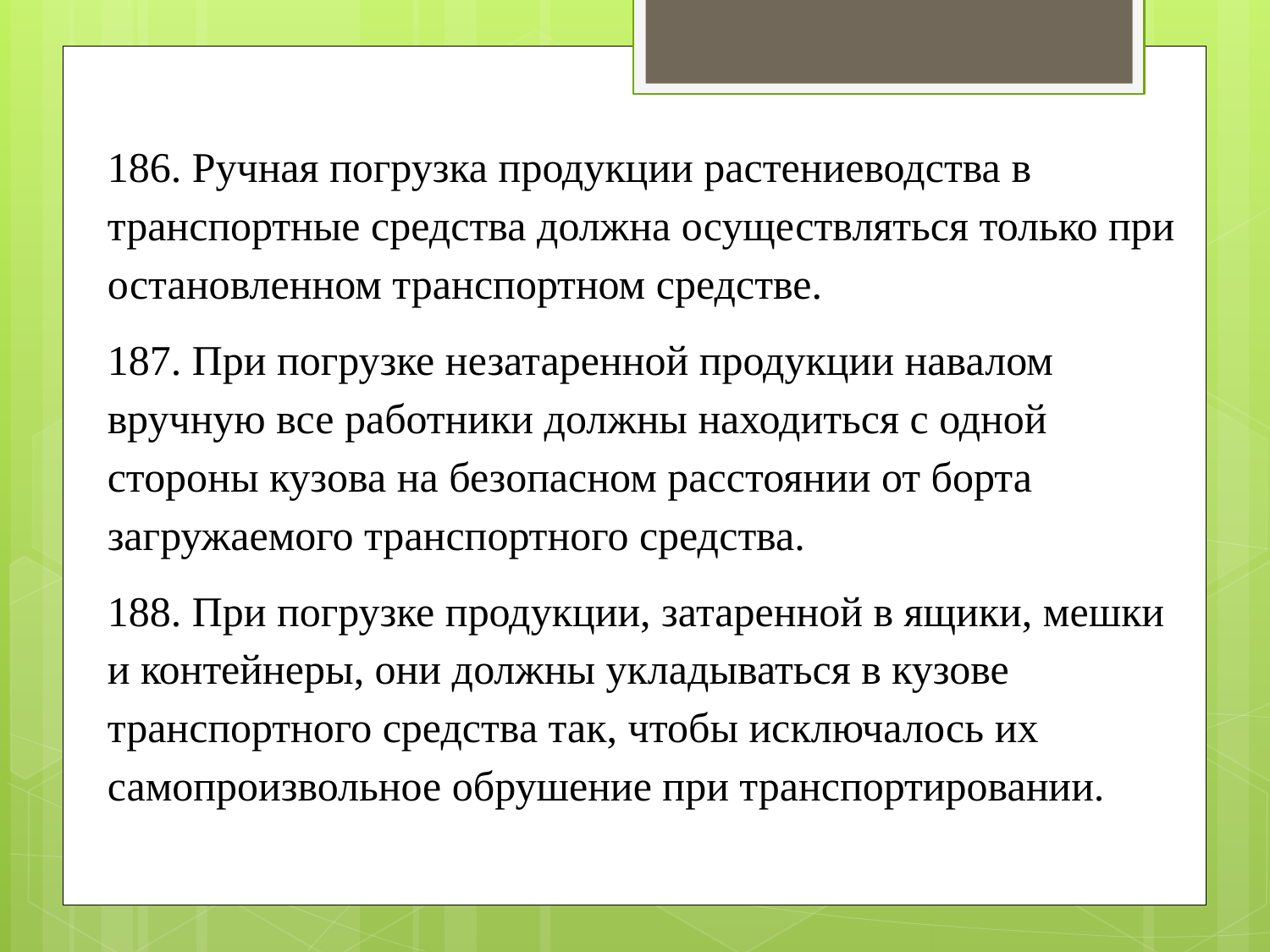

186. Ручная погрузка продукции растениеводства в транспортные средства должна осуществляться только при остановленном транспортном средстве.
187. При погрузке незатаренной продукции навалом вручную все работники должны находиться с одной стороны кузова на безопасном расстоянии от борта загружаемого транспортного средства.
188. При погрузке продукции, затаренной в ящики, мешки и контейнеры, они должны укладываться в кузове транспортного средства так, чтобы исключалось их самопроизвольное обрушение при транспортировании.